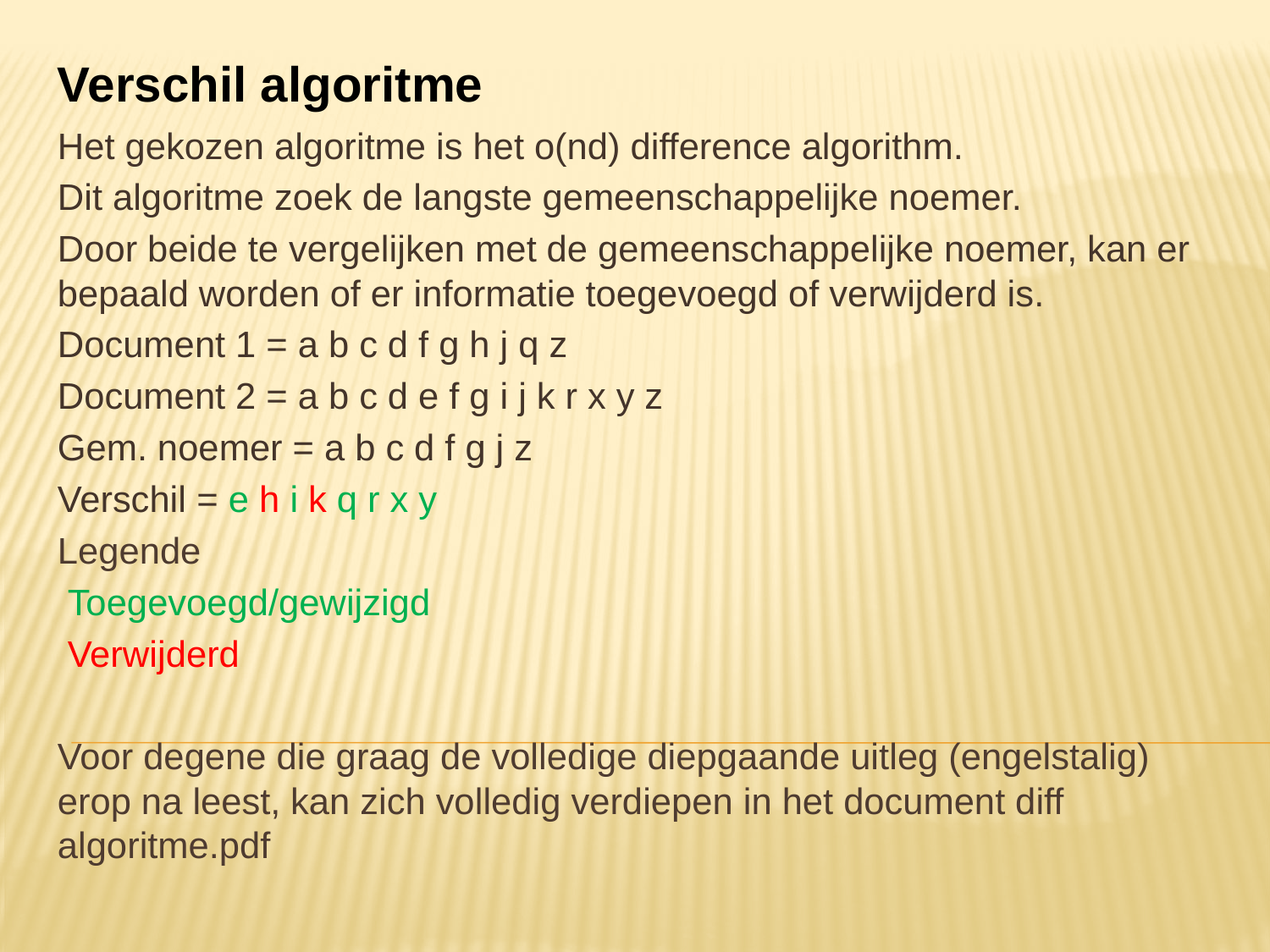

Verschil algoritme
Het gekozen algoritme is het o(nd) difference algorithm.
Dit algoritme zoek de langste gemeenschappelijke noemer.
Door beide te vergelijken met de gemeenschappelijke noemer, kan er bepaald worden of er informatie toegevoegd of verwijderd is.
Document 1 = a b c d f g h j q z
Document 2 = a b c d e f g i j k r x y z
Gem. noemer = a b c d f g j z
Verschil = e h i k q r x y
Legende
 Toegevoegd/gewijzigd
 Verwijderd

Voor degene die graag de volledige diepgaande uitleg (engelstalig) erop na leest, kan zich volledig verdiepen in het document diff algoritme.pdf